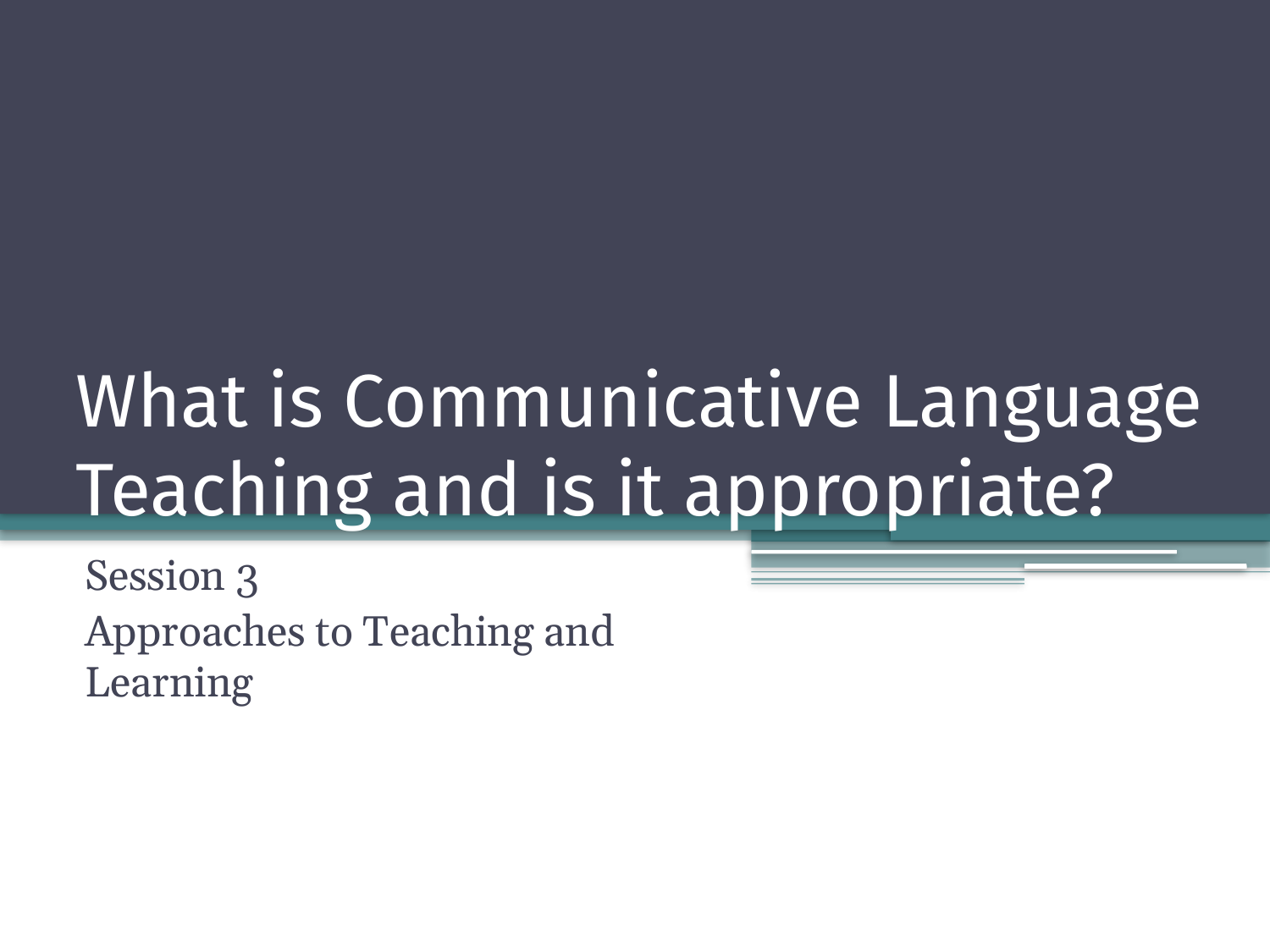

# What is Communicative Language Teaching and is it appropriate?
Session 3
Approaches to Teaching and Learning